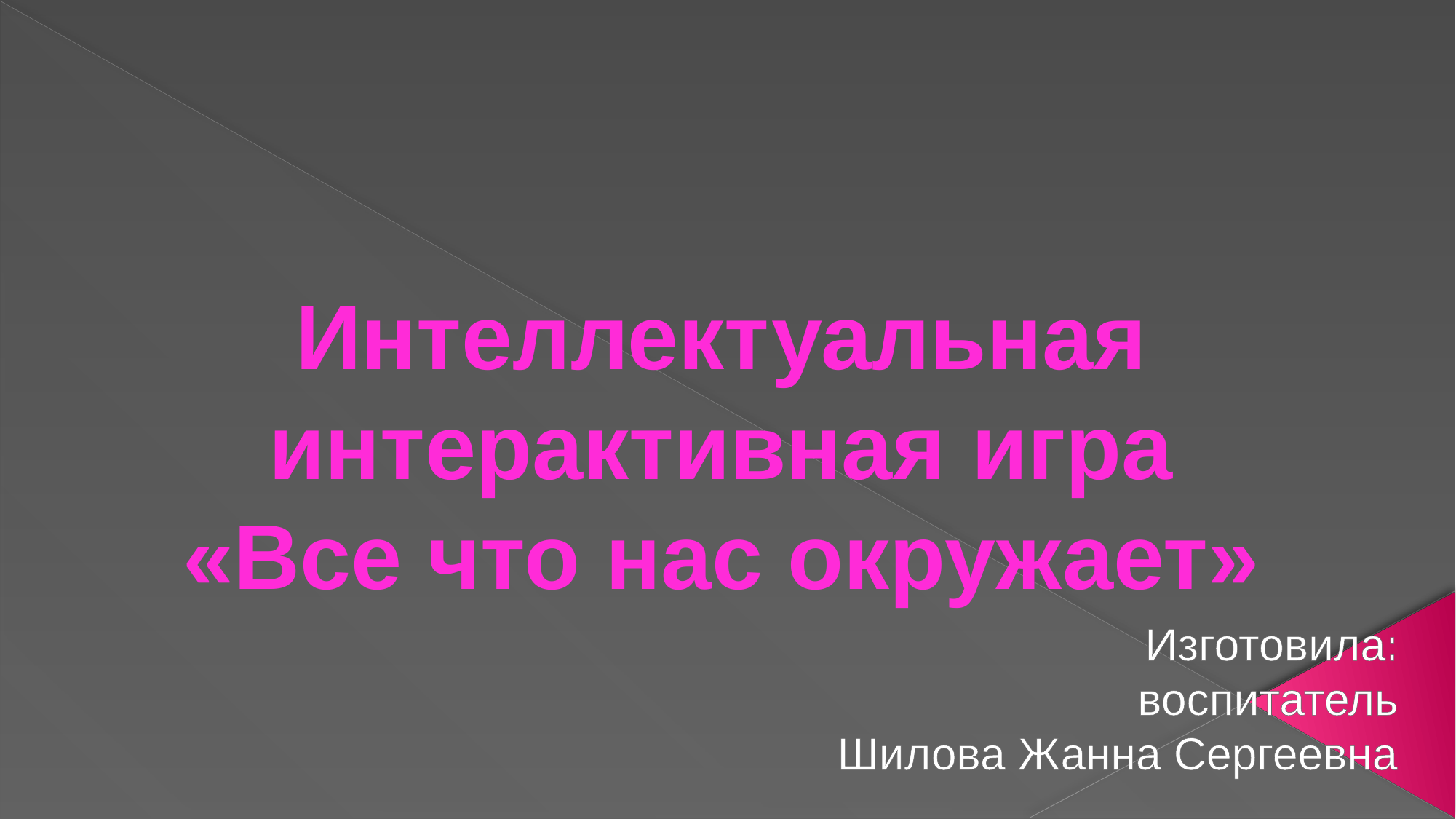

# Интеллектуальная интерактивная игра «Все что нас окружает»
Изготовила:
 воспитатель
Шилова Жанна Сергеевна